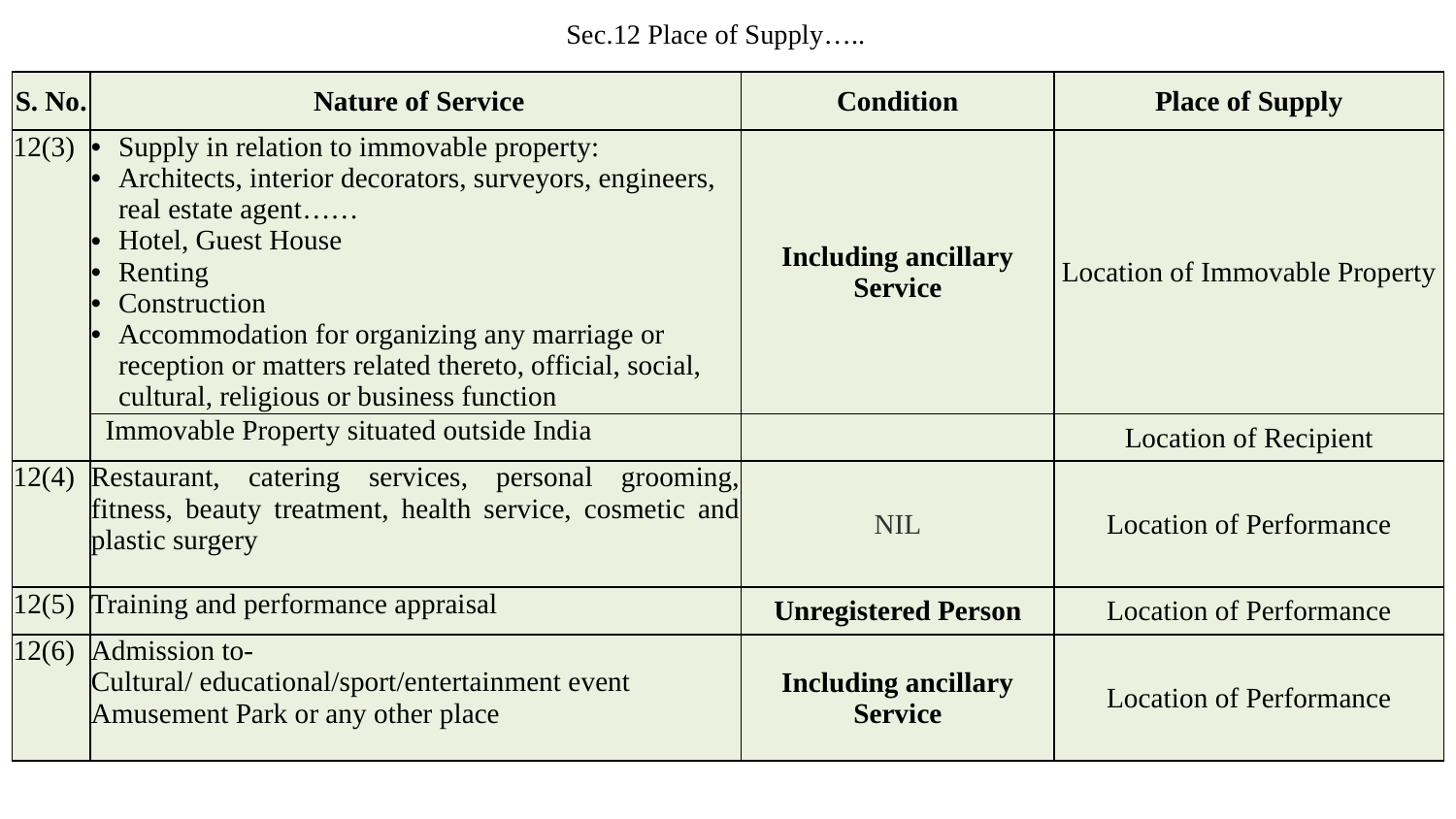

# Sec.12 Place of Supply…..
| S. No. | Nature of Service | Condition | Place of Supply |
| --- | --- | --- | --- |
| 12(3) | Supply in relation to immovable property: Architects, interior decorators, surveyors, engineers, real estate agent…… Hotel, Guest House Renting Construction Accommodation for organizing any marriage or reception or matters related thereto, official, social, cultural, religious or business function | Including ancillary Service | Location of Immovable Property |
|  | Immovable Property situated outside India |  | Location of Recipient |
| 12(4) | Restaurant, catering services, personal grooming, fitness, beauty treatment, health service, cosmetic and plastic surgery | NIL | Location of Performance |
| 12(5) | Training and performance appraisal | Unregistered Person | Location of Performance |
| 12(6) | Admission to- Cultural/ educational/sport/entertainment event Amusement Park or any other place | Including ancillary Service | Location of Performance |